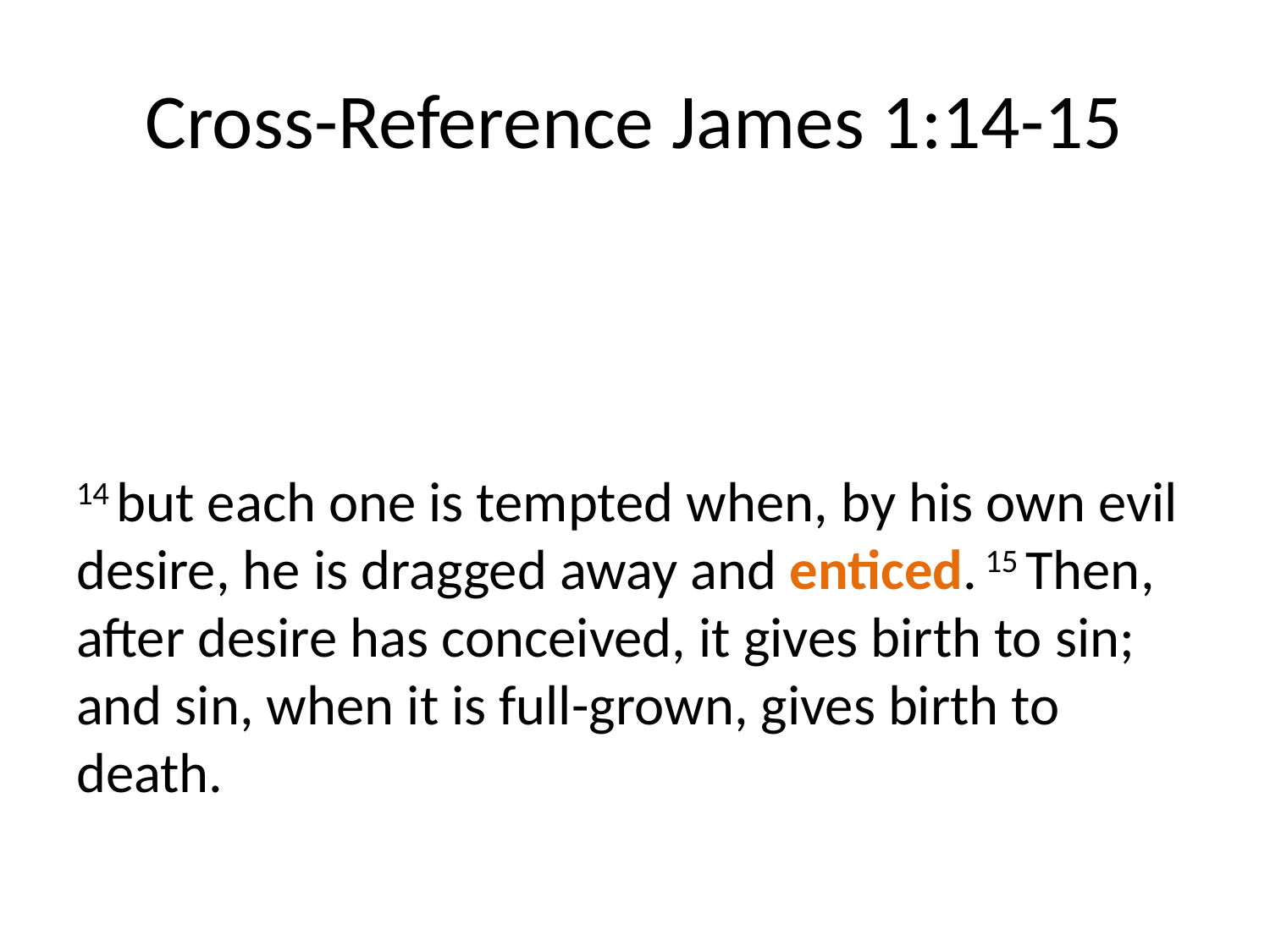

# Cross-Reference James 1:14-15

14 but each one is tempted when, by his own evil desire, he is dragged away and enticed. 15 Then, after desire has conceived, it gives birth to sin; and sin, when it is full-grown, gives birth to death.